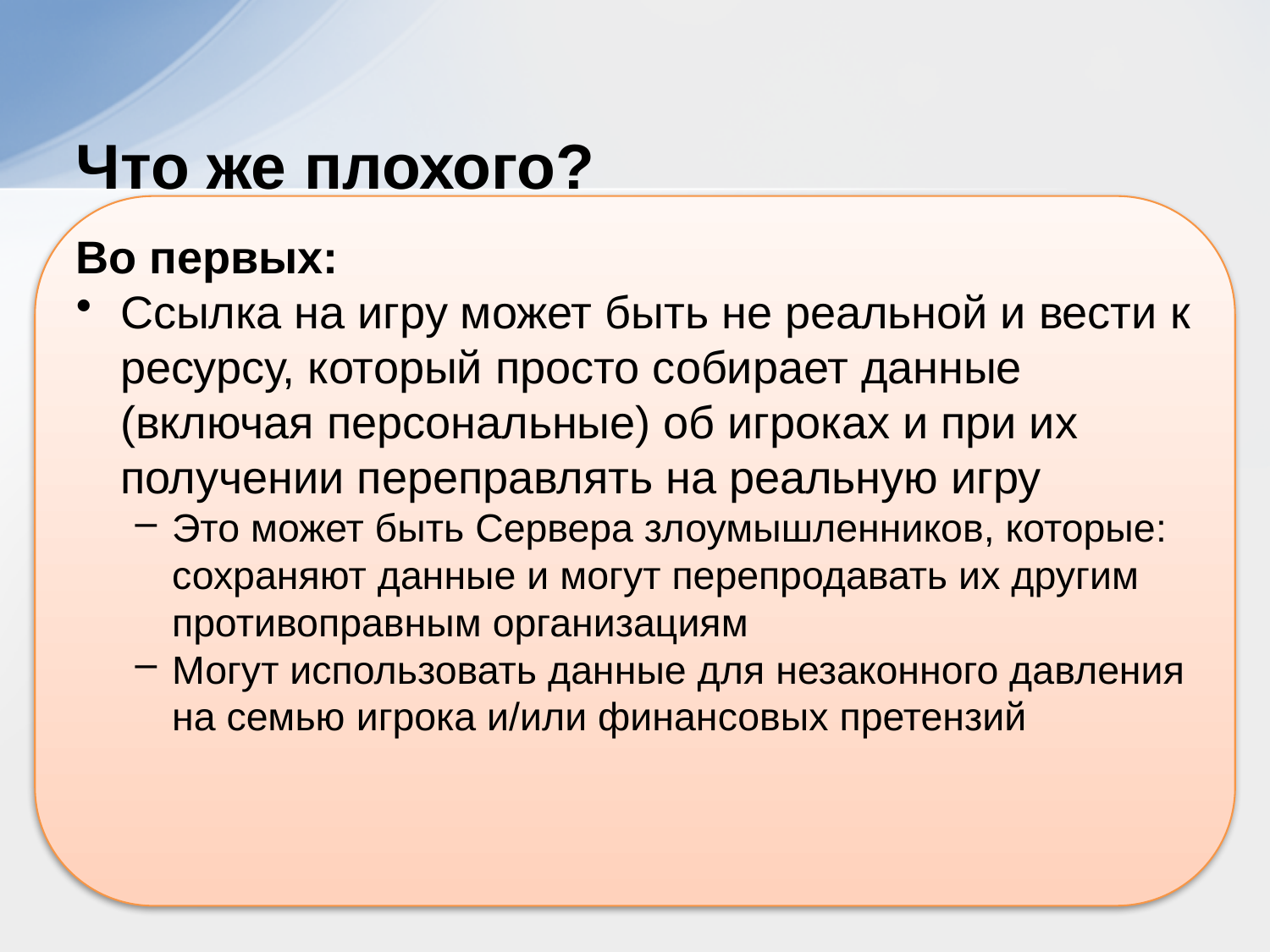

# Что же плохого?

Во первых:
Ссылка на игру может быть не реальной и вести к ресурсу, который просто собирает данные (включая персональные) об игроках и при их получении переправлять на реальную игру
Это может быть Сервера злоумышленников, которые: сохраняют данные и могут перепродавать их другим противоправным организациям
Могут использовать данные для незаконного давления на семью игрока и/или финансовых претензий